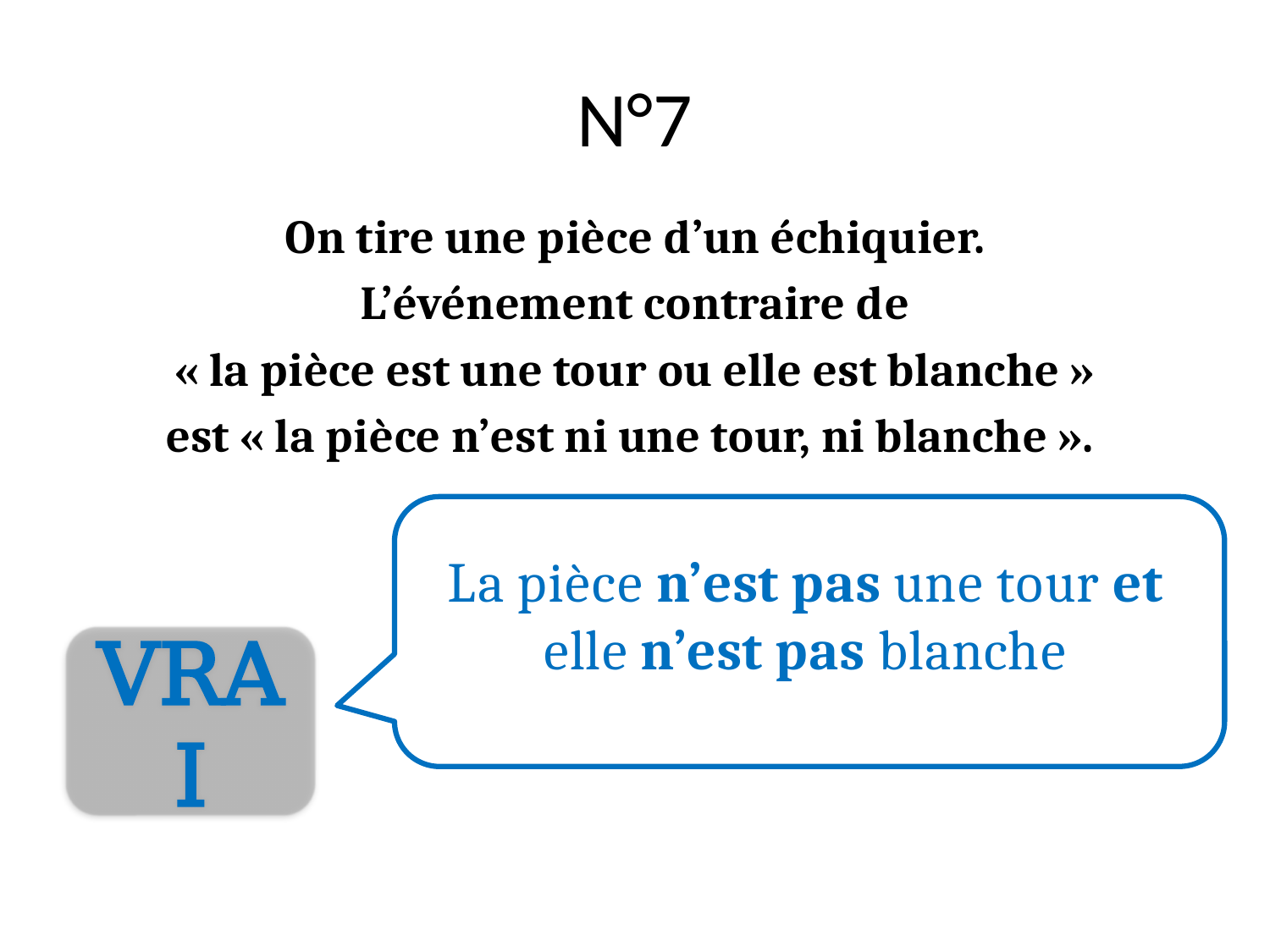

# N°7

On tire une pièce d’un échiquier.
L’événement contraire de
« la pièce est une tour ou elle est blanche »
est « la pièce n’est ni une tour, ni blanche ».

La pièce n’est pas une tour et elle n’est pas blanche
VRAI